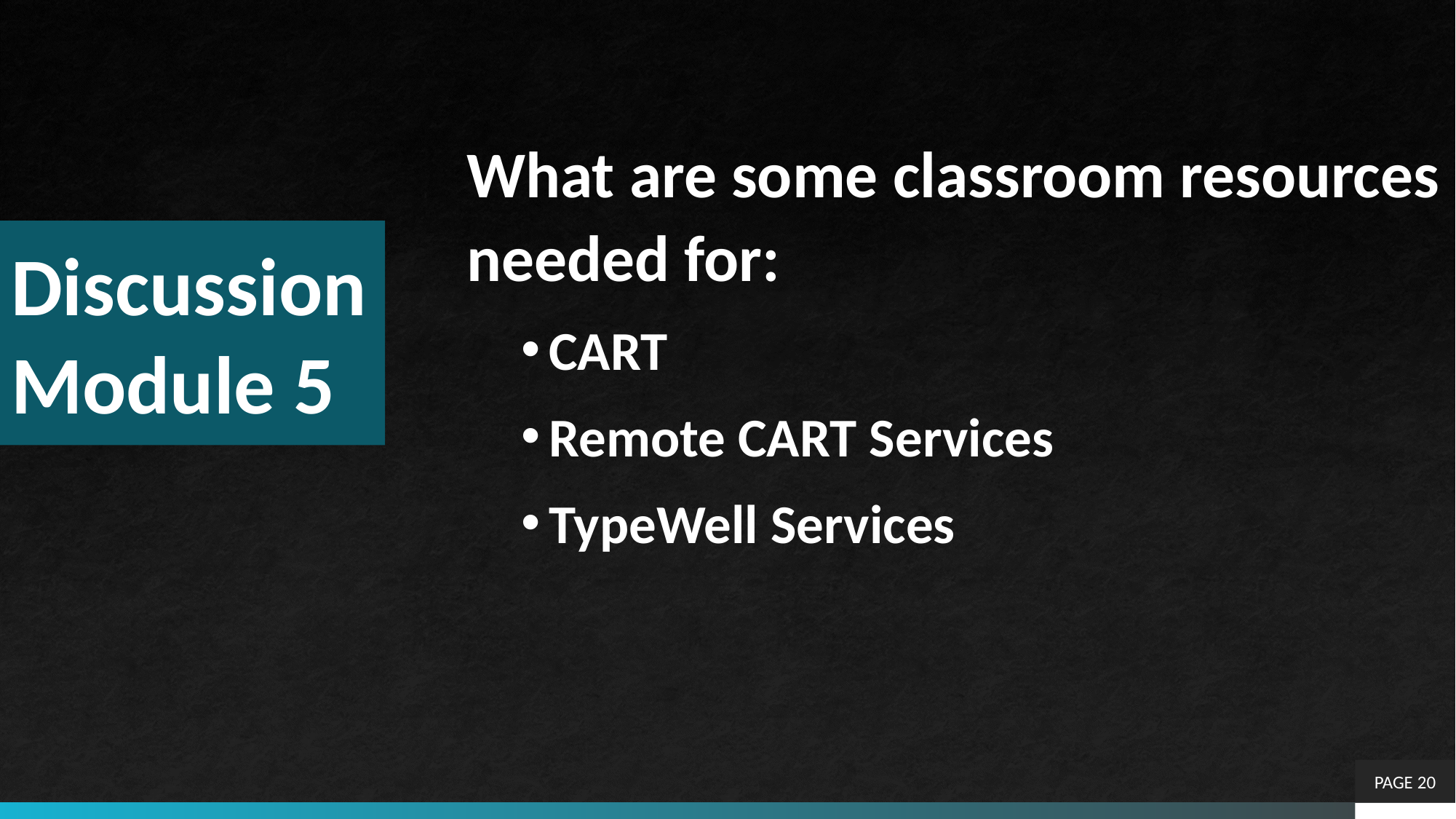

What are some classroom resources needed for:
CART
Remote CART Services
TypeWell Services

# Discussion Module 5
PAGE 20